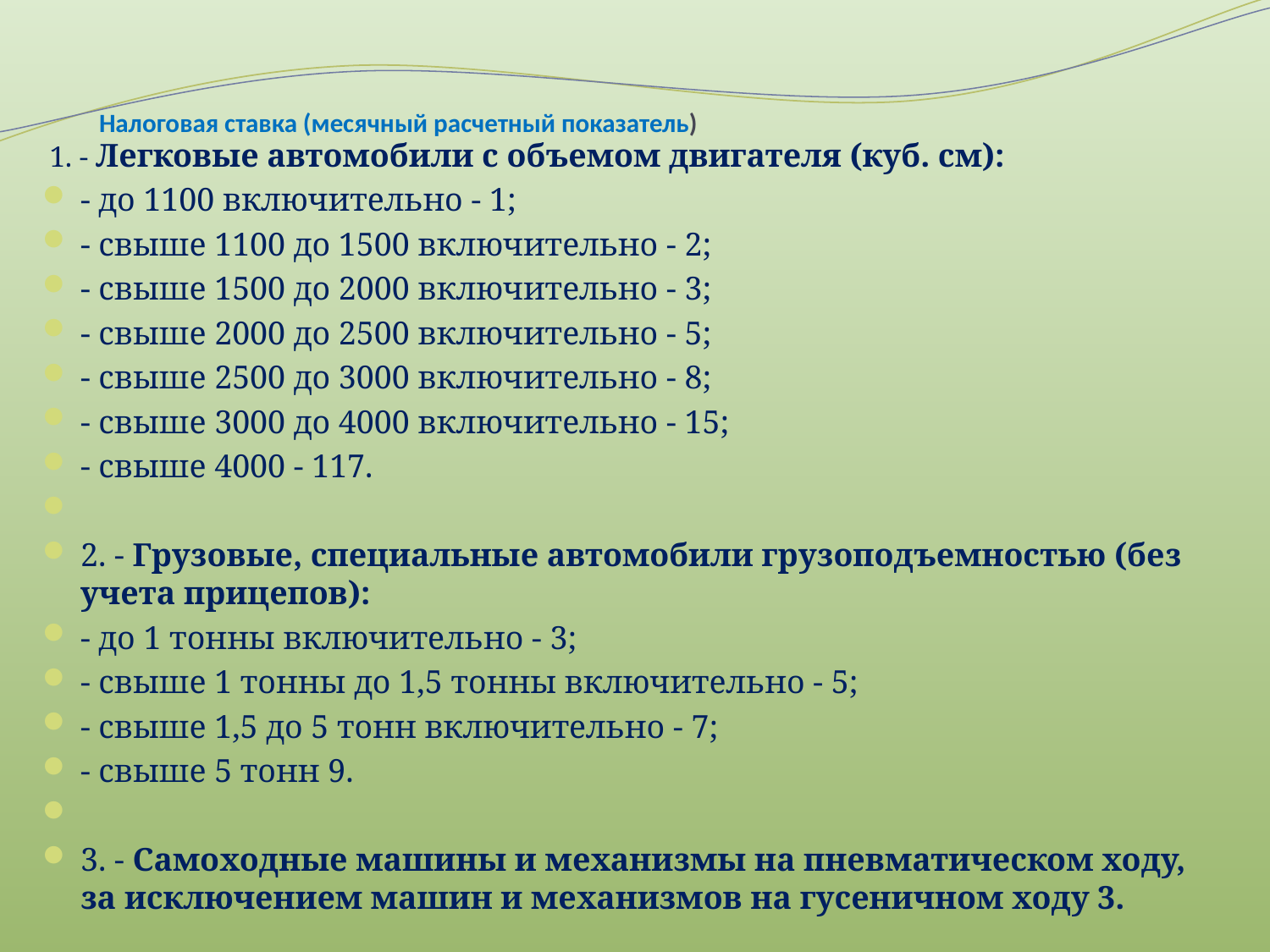

# Налоговая ставка (месячный расчетный показатель)
 1. - Легковые автомобили с объемом двигателя (куб. см):
- до 1100 включительно - 1;
- свыше 1100 до 1500 включительно - 2;
- свыше 1500 до 2000 включительно - 3;
- свыше 2000 до 2500 включительно - 5;
- свыше 2500 до 3000 включительно - 8;
- свыше 3000 до 4000 включительно - 15;
- свыше 4000 - 117.

2. - Грузовые, специальные автомобили грузоподъемностью (без учета прицепов):
- до 1 тонны включительно - 3;
- свыше 1 тонны до 1,5 тонны включительно - 5;
- свыше 1,5 до 5 тонн включительно - 7;
- свыше 5 тонн 9.

3. - Самоходные машины и механизмы на пневматическом ходу, за исключением машин и механизмов на гусеничном ходу 3.